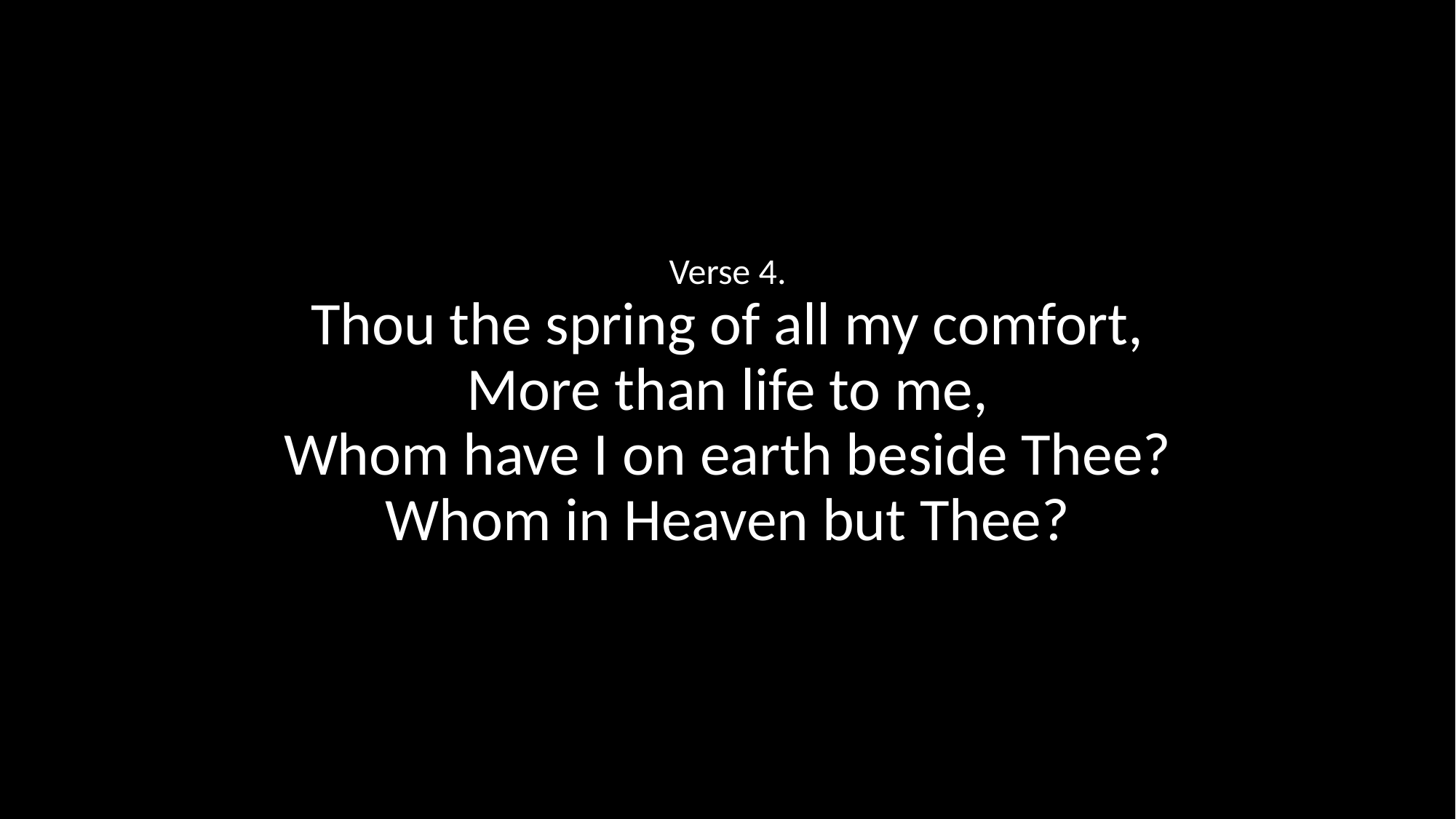

Verse 4.
Thou the spring of all my comfort,
More than life to me,
Whom have I on earth beside Thee?
Whom in Heaven but Thee?